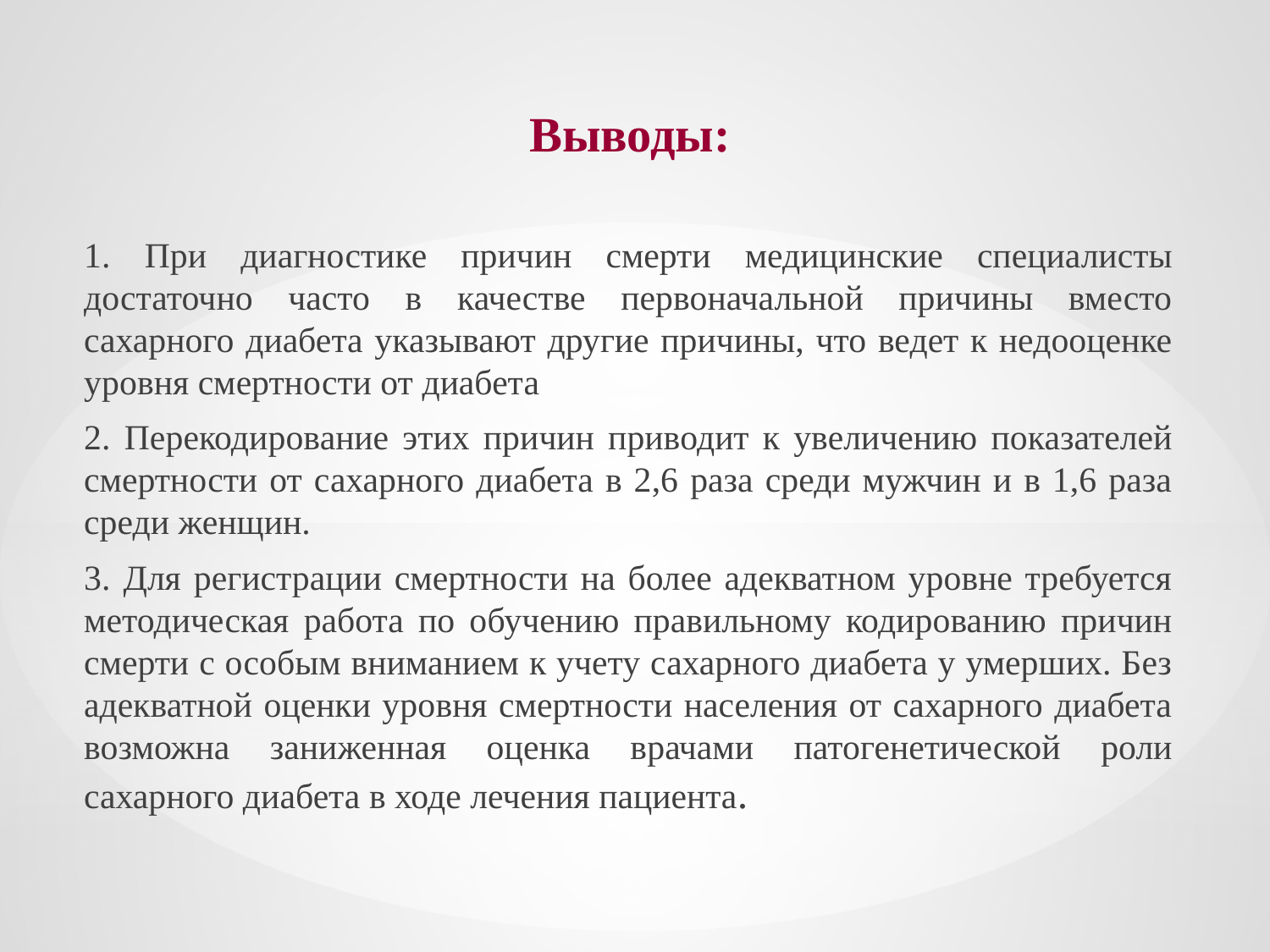

# Выводы:
1. При диагностике причин смерти медицинские специалисты достаточно часто в качестве первоначальной причины вместо сахарного диабета указывают другие причины, что ведет к недооценке уровня смертности от диабета
2. Перекодирование этих причин приводит к увеличению показателей смертности от сахарного диабета в 2,6 раза среди мужчин и в 1,6 раза среди женщин.
3. Для регистрации смертности на более адекватном уровне требуется методическая работа по обучению правильному кодированию причин смерти с особым вниманием к учету сахарного диабета у умерших. Без адекватной оценки уровня смертности населения от сахарного диабета возможна заниженная оценка врачами патогенетической роли сахарного диабета в ходе лечения пациента.